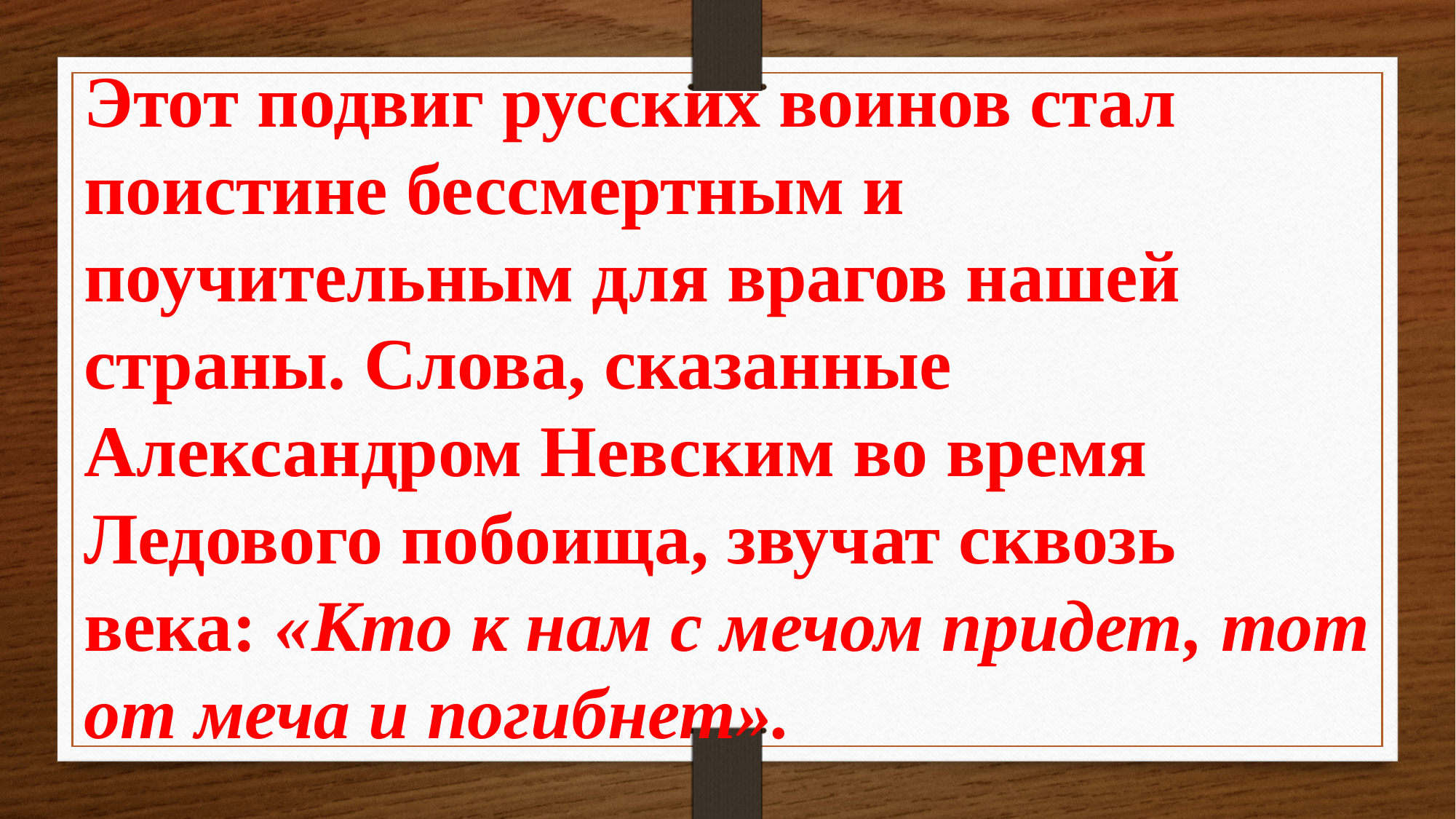

Этот подвиг русских воинов стал поистине бессмертным и поучительным для врагов нашей страны. Слова, сказанные Александром Невским во время Ледового побоища, звучат сквозь века: «Кто к нам с мечом придет, тот от меча и погибнет».